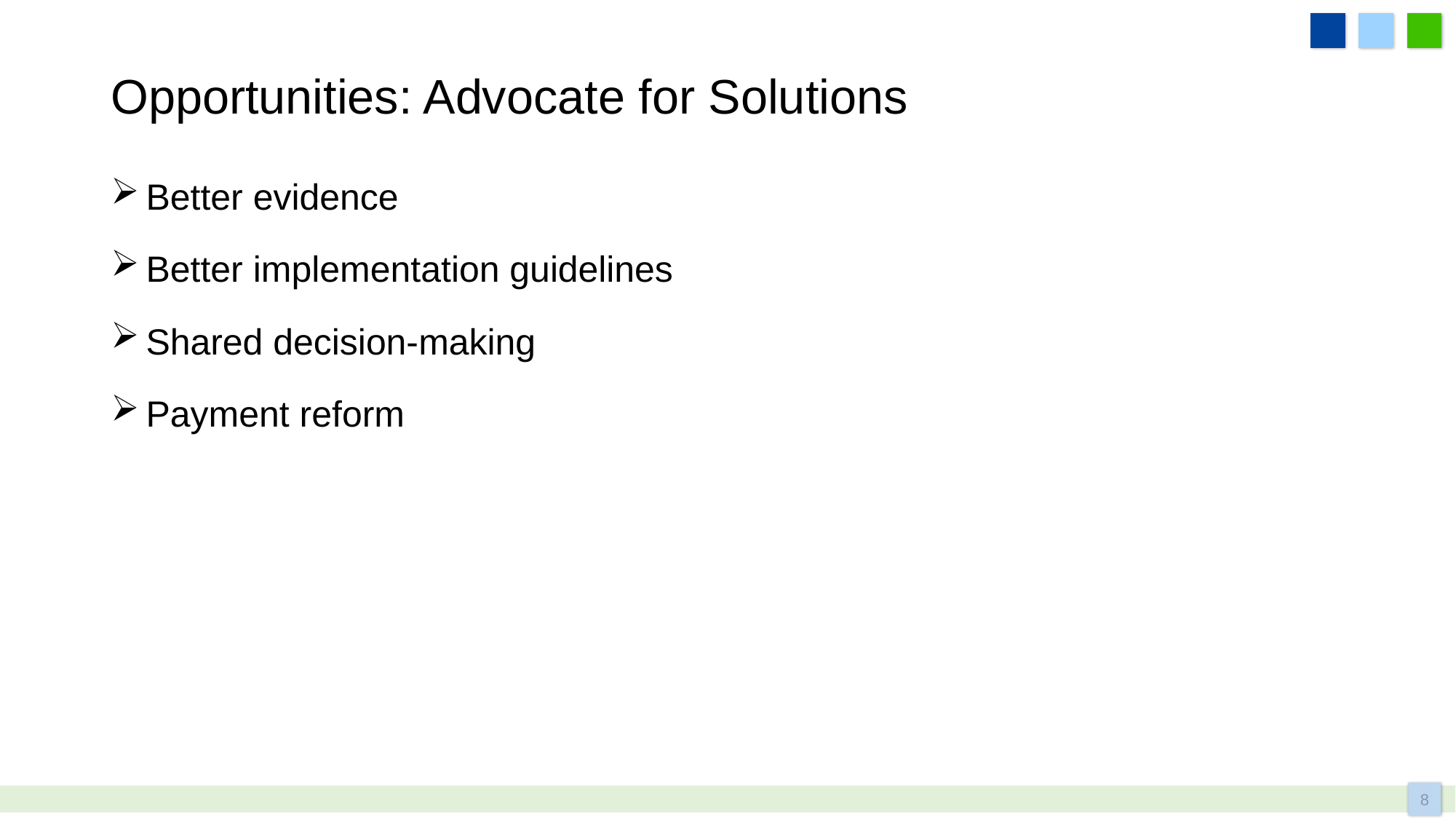

# Opportunities: Advocate for Solutions
Better evidence
Better implementation guidelines
Shared decision-making
Payment reform

8